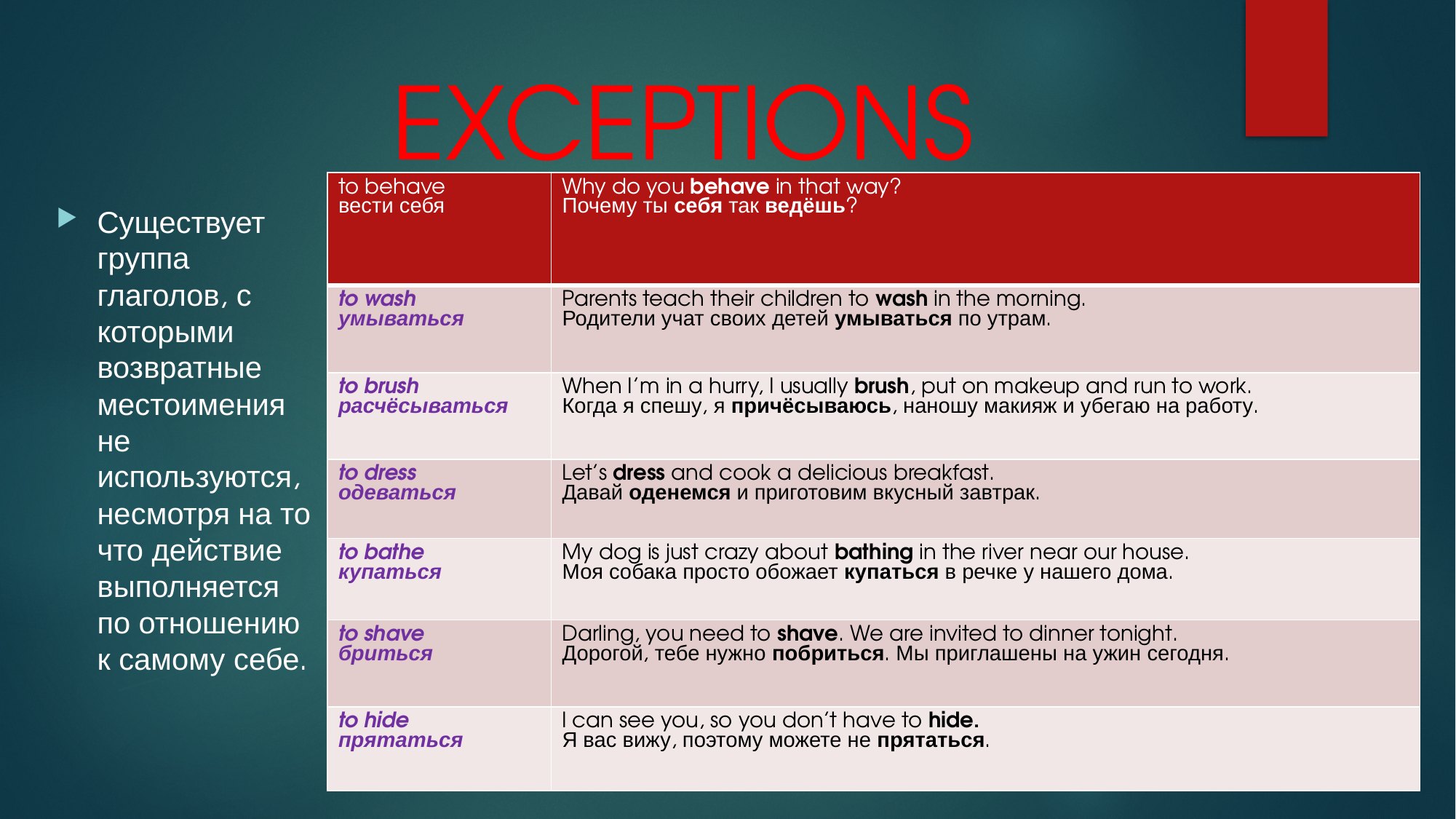

# EXCEPTIONS
| to behave вести себя | Why do you behave in that way? Почему ты себя так ведёшь? |
| --- | --- |
| to wash умываться | Parents teach their children to wash in the morning. Родители учат своих детей умываться по утрам. |
| to brush расчёсываться | When I’m in a hurry, I usually brush, put on makeup and run to work. Когда я спешу, я причёсываюсь, наношу макияж и убегаю на работу. |
| to dress одеваться | Let’s dress and cook a delicious breakfast. Давай оденемся и приготовим вкусный завтрак. |
| to bathe купаться | My dog is just crazy about bathing in the river near our house. Моя собака просто обожает купаться в речке у нашего дома. |
| to shave бриться | Darling, you need to shave. We are invited to dinner tonight. Дорогой, тебе нужно побриться. Мы приглашены на ужин сегодня. |
| to hide прятаться | I can see you, so you don’t have to hide. Я вас вижу, поэтому можете не прятаться. |
Существует группа глаголов, с которыми возвратные местоимения не используются, несмотря на то что действие выполняется по отношению к самому себе.